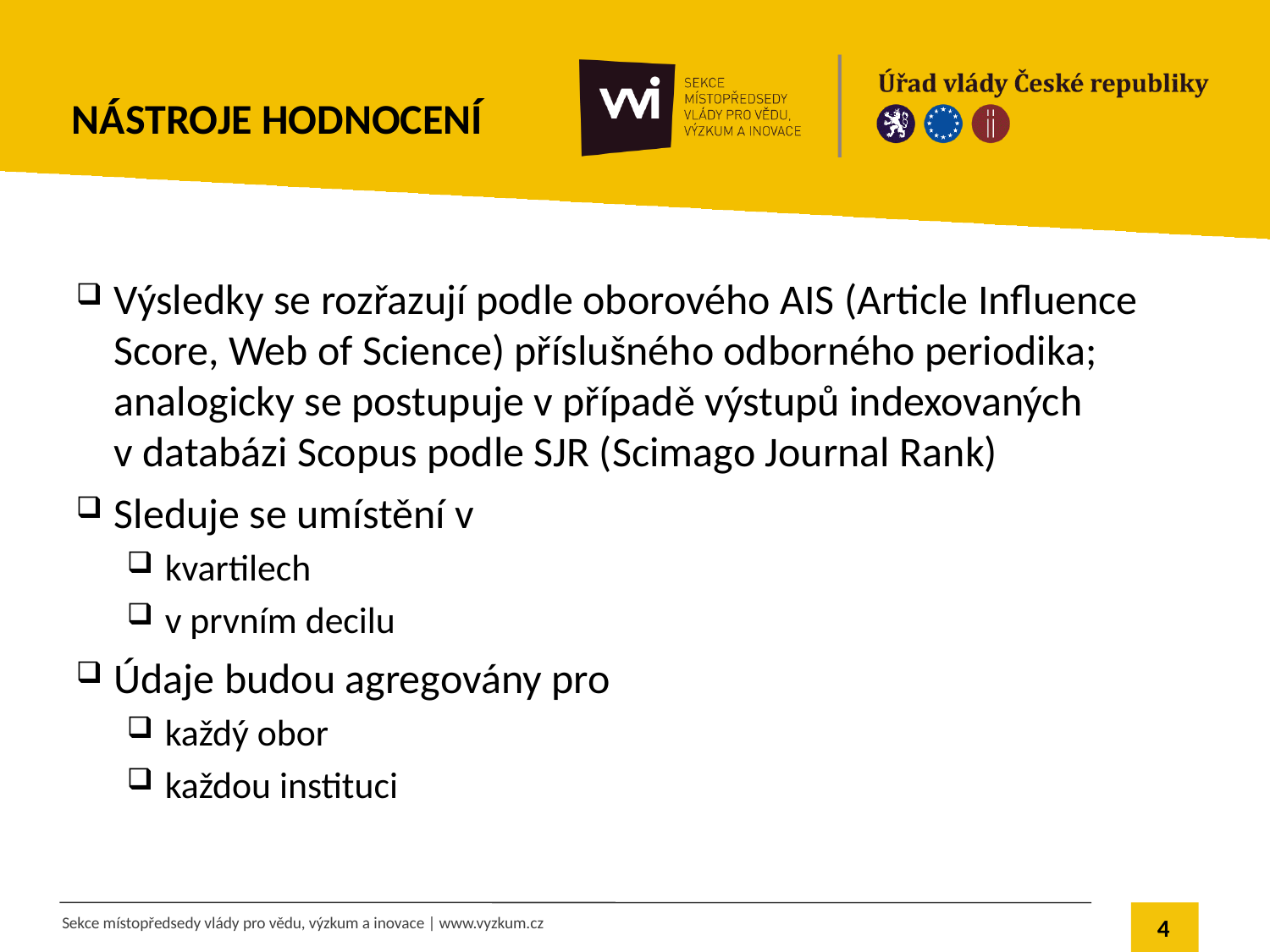

# Nástroje hodnocení
Výsledky se rozřazují podle oborového AIS (Article Influence Score, Web of Science) příslušného odborného periodika; analogicky se postupuje v případě výstupů indexovaných v databázi Scopus podle SJR (Scimago Journal Rank)
Sleduje se umístění v
kvartilech
v prvním decilu
Údaje budou agregovány pro
každý obor
každou instituci
4